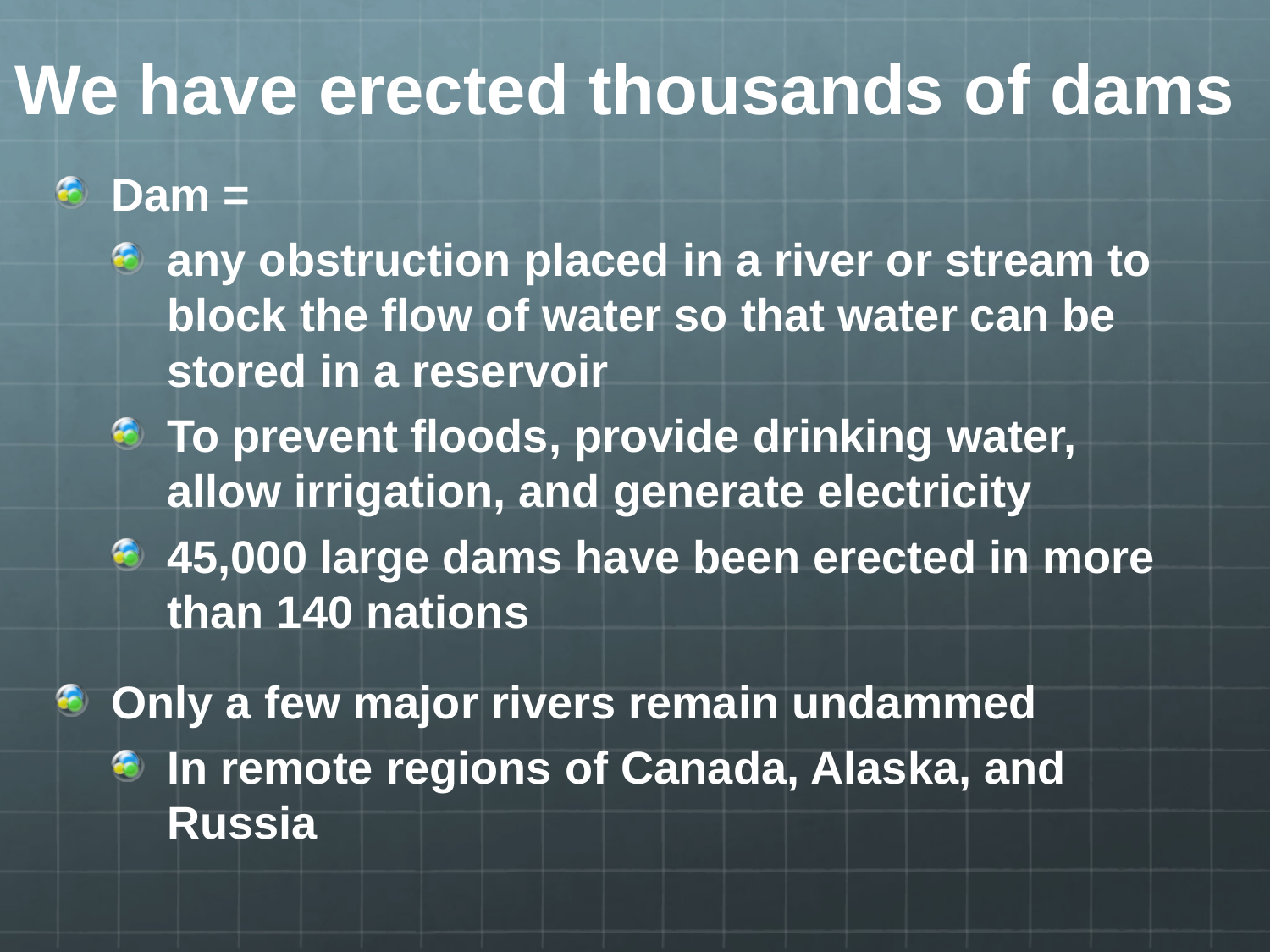

# We have erected thousands of dams
Dam =
any obstruction placed in a river or stream to block the flow of water so that water can be stored in a reservoir
To prevent floods, provide drinking water, allow irrigation, and generate electricity
45,000 large dams have been erected in more than 140 nations
Only a few major rivers remain undammed
In remote regions of Canada, Alaska, and Russia